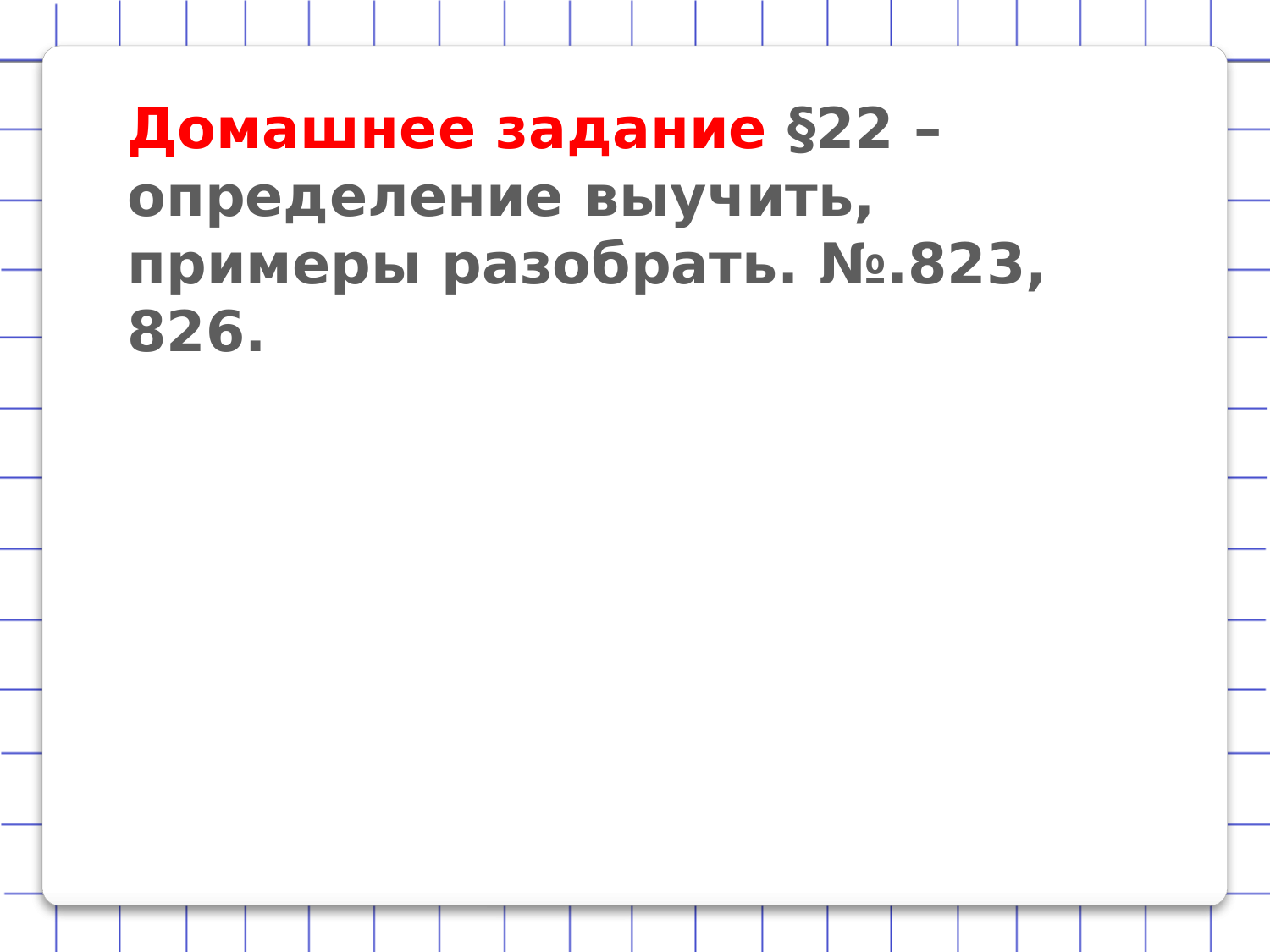

Домашнее задание §22 – определение выучить, примеры разобрать. №.823, 826.